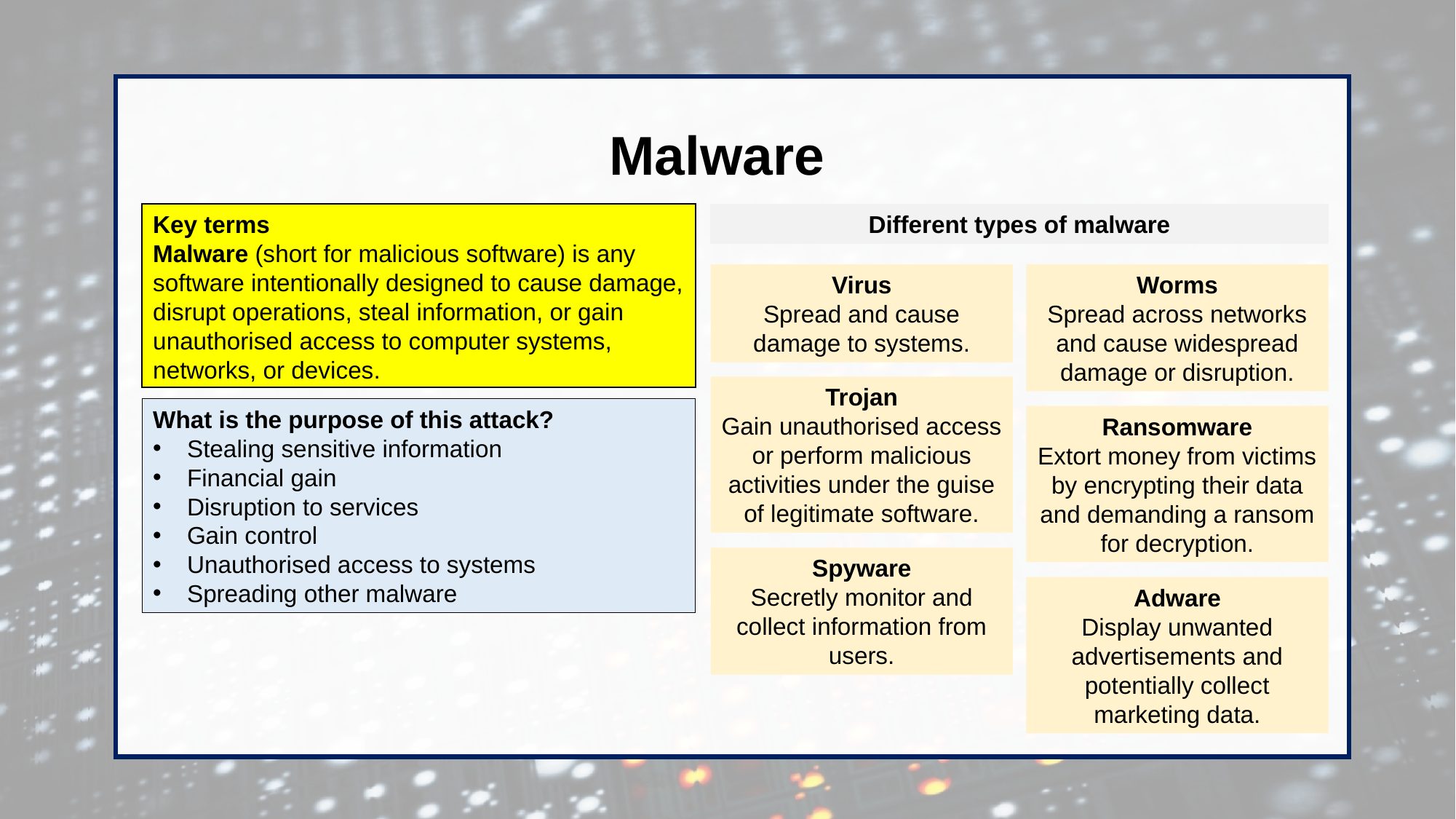

Malware
Key terms
Malware (short for malicious software) is any software intentionally designed to cause damage, disrupt operations, steal information, or gain unauthorised access to computer systems, networks, or devices.
Different types of malware
Virus
Spread and cause damage to systems.
Worms
Spread across networks and cause widespread damage or disruption.
Trojan
Gain unauthorised access or perform malicious activities under the guise of legitimate software.
What is the purpose of this attack?
Stealing sensitive information
Financial gain
Disruption to services
Gain control
Unauthorised access to systems
Spreading other malware
Ransomware
Extort money from victims by encrypting their data and demanding a ransom for decryption.
Spyware
Secretly monitor and collect information from users.
Adware
Display unwanted advertisements and potentially collect marketing data.